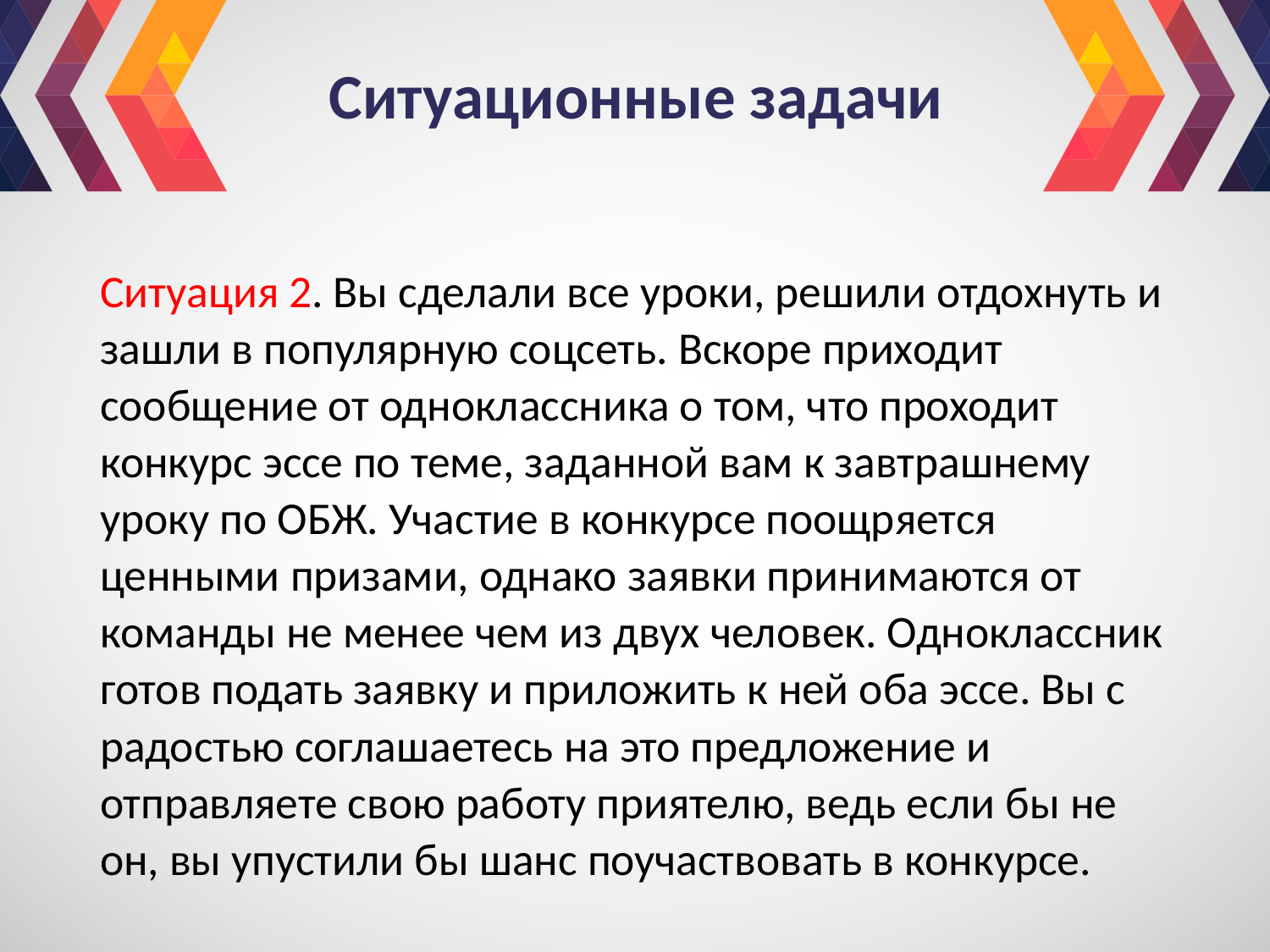

# Ситуационные задачи
Ситуация 2. Вы сделали все уроки, решили отдохнуть и зашли в популярную соцсеть. Вскоре приходит сообщение от одноклассника о том, что проходит конкурс эссе по теме, заданной вам к завтрашнему уроку по ОБЖ. Участие в конкурсе поощряется ценными призами, однако заявки принимаются от команды не менее чем из двух человек. Одноклассник готов подать заявку и приложить к ней оба эссе. Вы с радостью соглашаетесь на это предложение и отправляете свою работу приятелю, ведь если бы не он, вы упустили бы шанс поучаствовать в конкурсе.